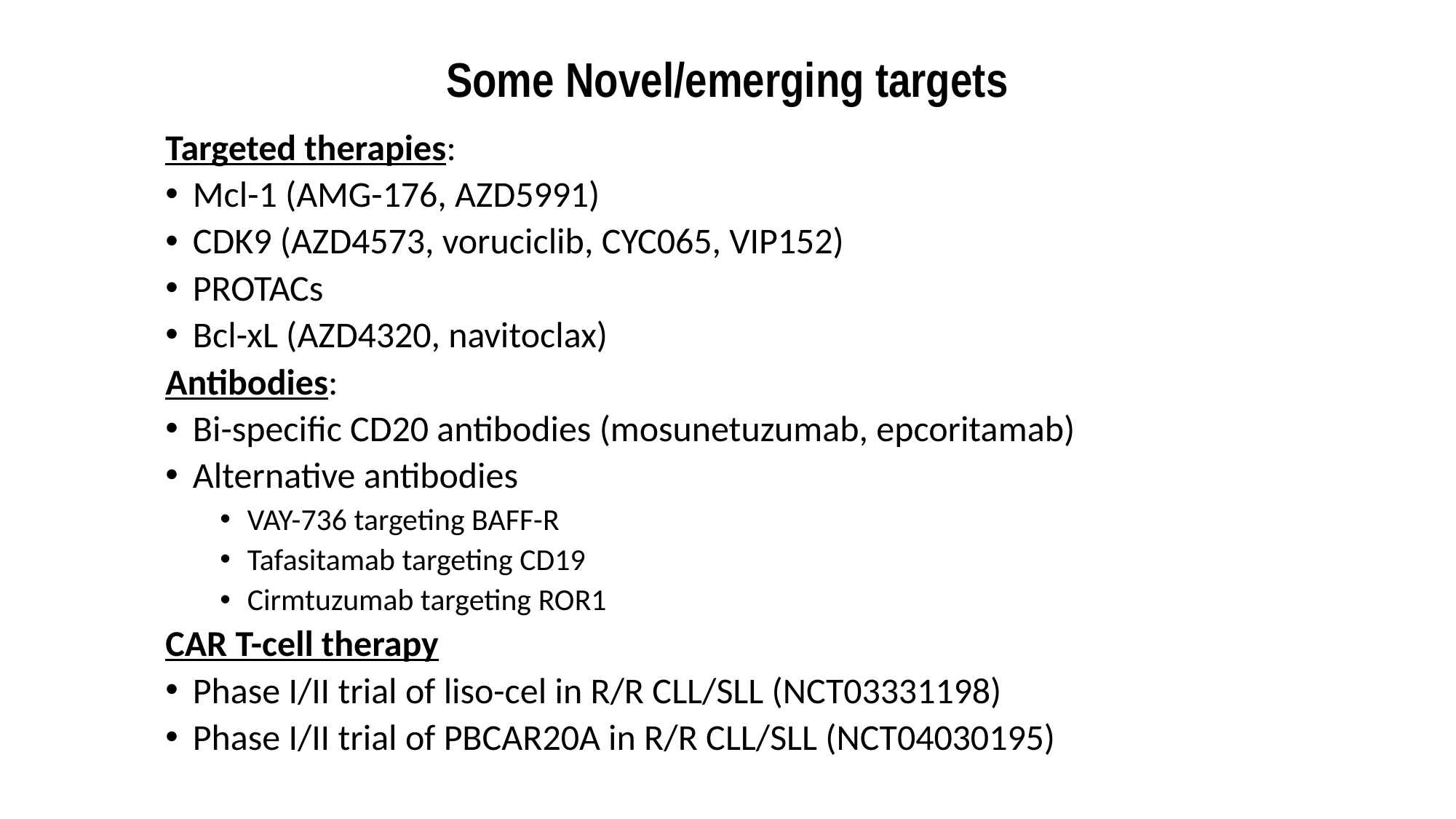

# Some Novel/emerging targets
Targeted therapies:
Mcl-1 (AMG-176, AZD5991)
CDK9 (AZD4573, voruciclib, CYC065, VIP152)
PROTACs
Bcl-xL (AZD4320, navitoclax)
Antibodies:
Bi-specific CD20 antibodies (mosunetuzumab, epcoritamab)
Alternative antibodies
VAY-736 targeting BAFF-R
Tafasitamab targeting CD19
Cirmtuzumab targeting ROR1
CAR T-cell therapy
Phase I/II trial of liso-cel in R/R CLL/SLL (NCT03331198)
Phase I/II trial of PBCAR20A in R/R CLL/SLL (NCT04030195)